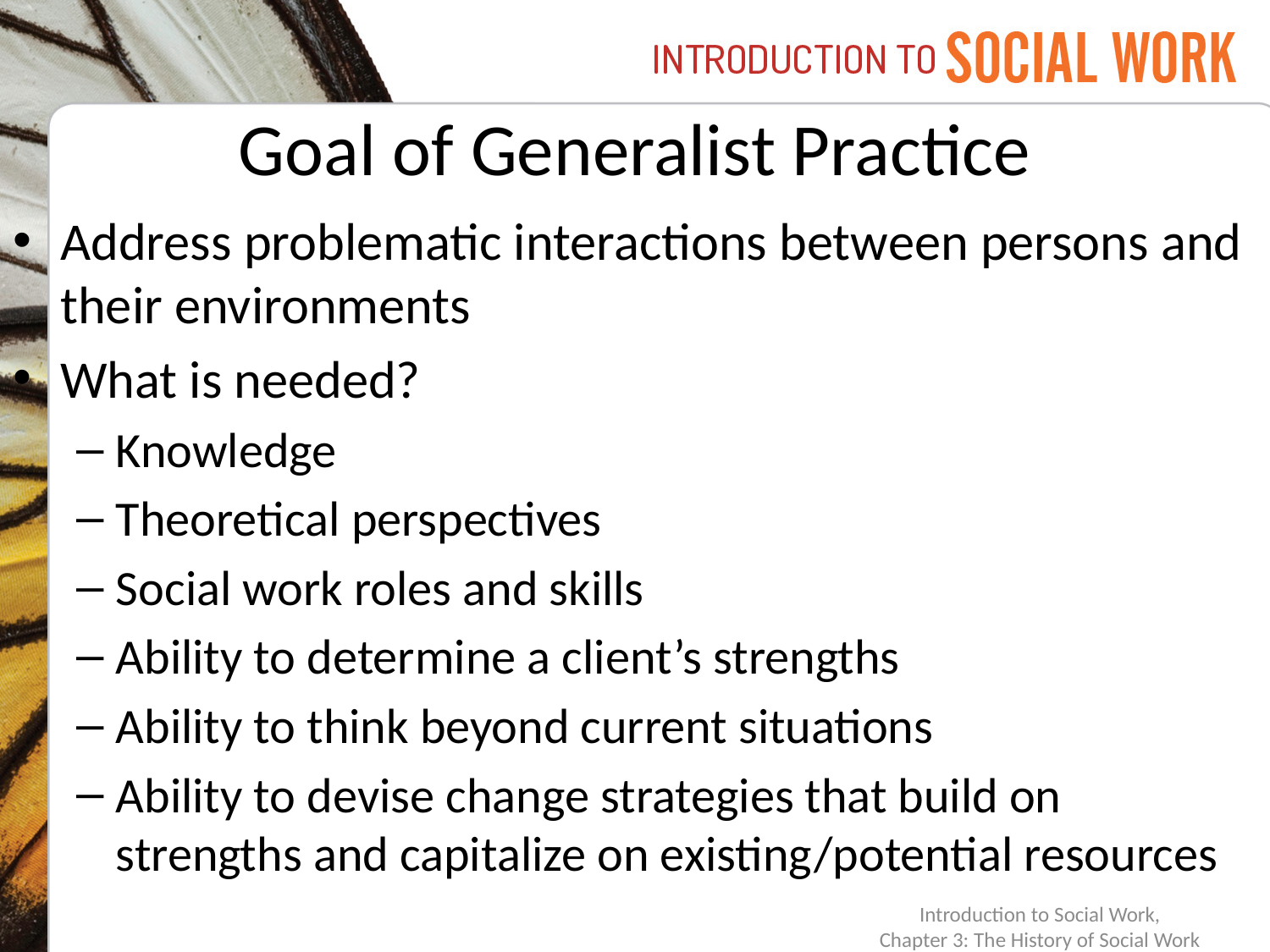

# Goal of Generalist Practice
Address problematic interactions between persons and their environments
What is needed?
Knowledge
Theoretical perspectives
Social work roles and skills
Ability to determine a client’s strengths
Ability to think beyond current situations
Ability to devise change strategies that build on strengths and capitalize on existing/potential resources

Introduction to Social Work,
Chapter 3: The History of Social Work